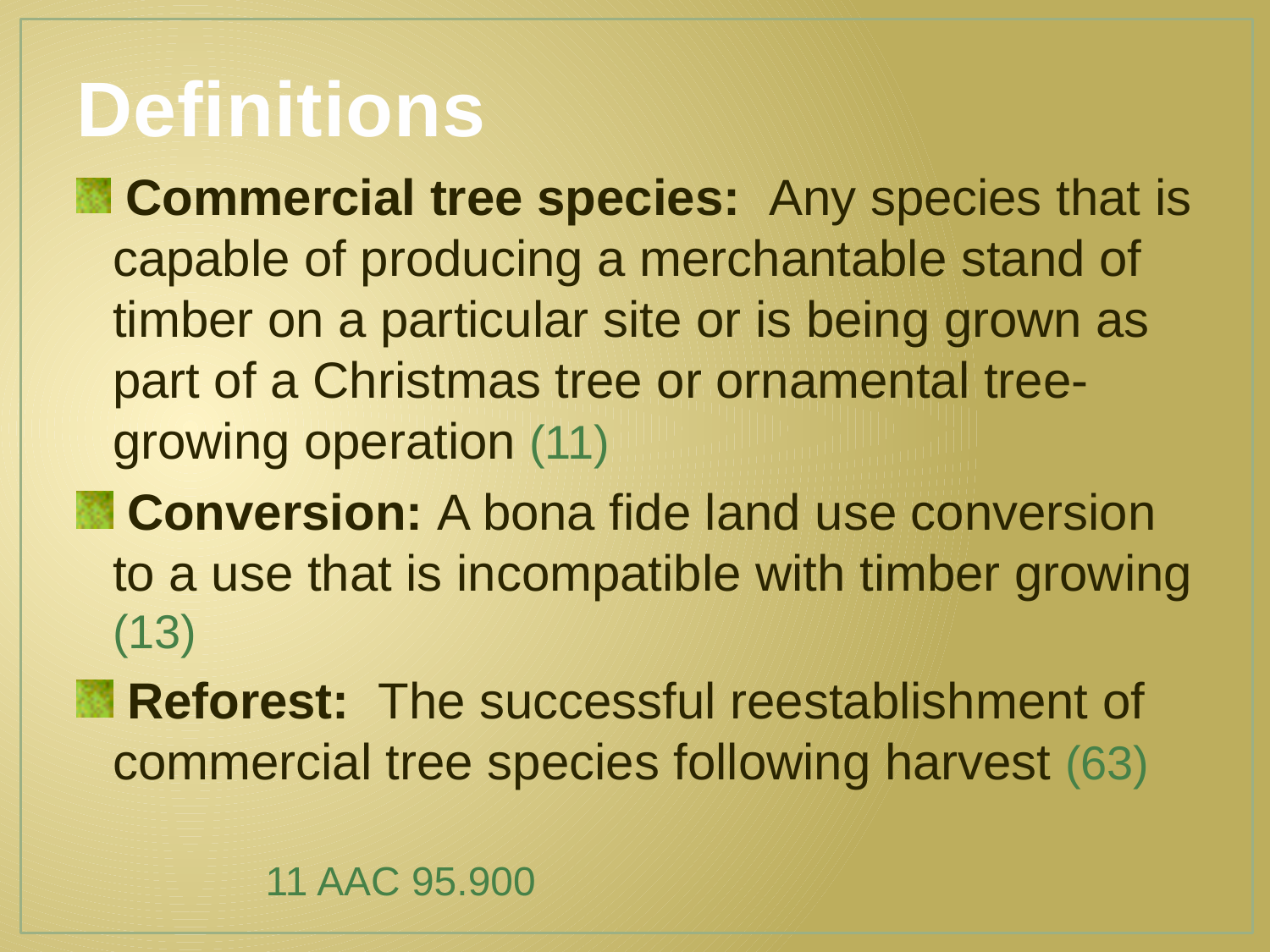

# Definitions
 Commercial tree species:  Any species that is capable of producing a merchantable stand of timber on a par­ticular site or is being grown as part of a Christmas tree or ornamental tree-growing operation (11)
 Conversion: A bona fide land use conversion to a use that is incompatible with timber growing (13)
 Reforest:  The successful reestablishment of commercial tree species following harvest (63)

						      11 AAC 95.900